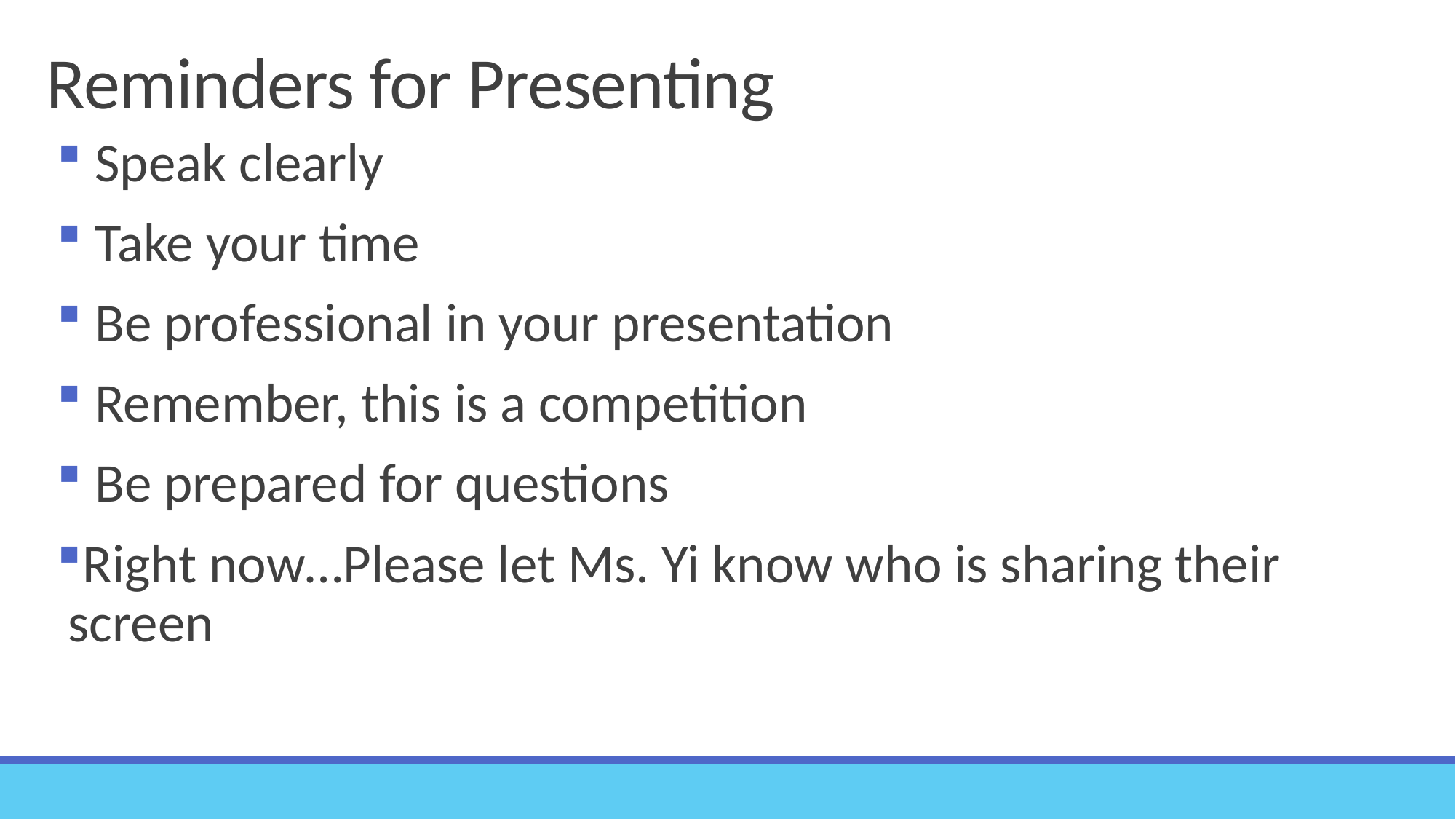

# Reminders for Presenting
 Speak clearly
 Take your time
 Be professional in your presentation
 Remember, this is a competition
 Be prepared for questions
Right now…Please let Ms. Yi know who is sharing their screen for your team.